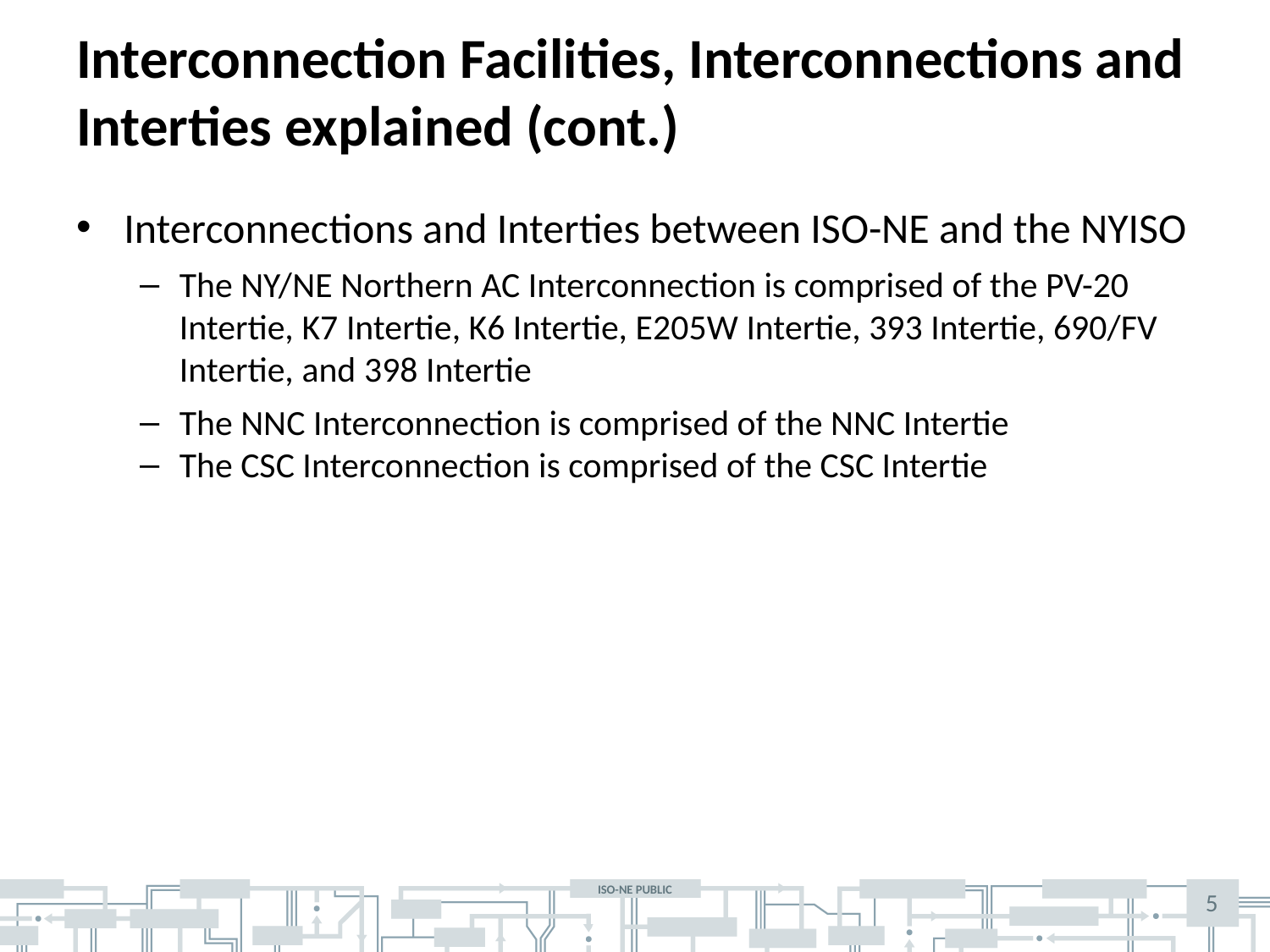

# Interconnection Facilities, Interconnections and Interties explained (cont.)
Interconnections and Interties between ISO-NE and the NYISO
The NY/NE Northern AC Interconnection is comprised of the PV-20 Intertie, K7 Intertie, K6 Intertie, E205W Intertie, 393 Intertie, 690/FV Intertie, and 398 Intertie
The NNC Interconnection is comprised of the NNC Intertie
The CSC Interconnection is comprised of the CSC Intertie
5